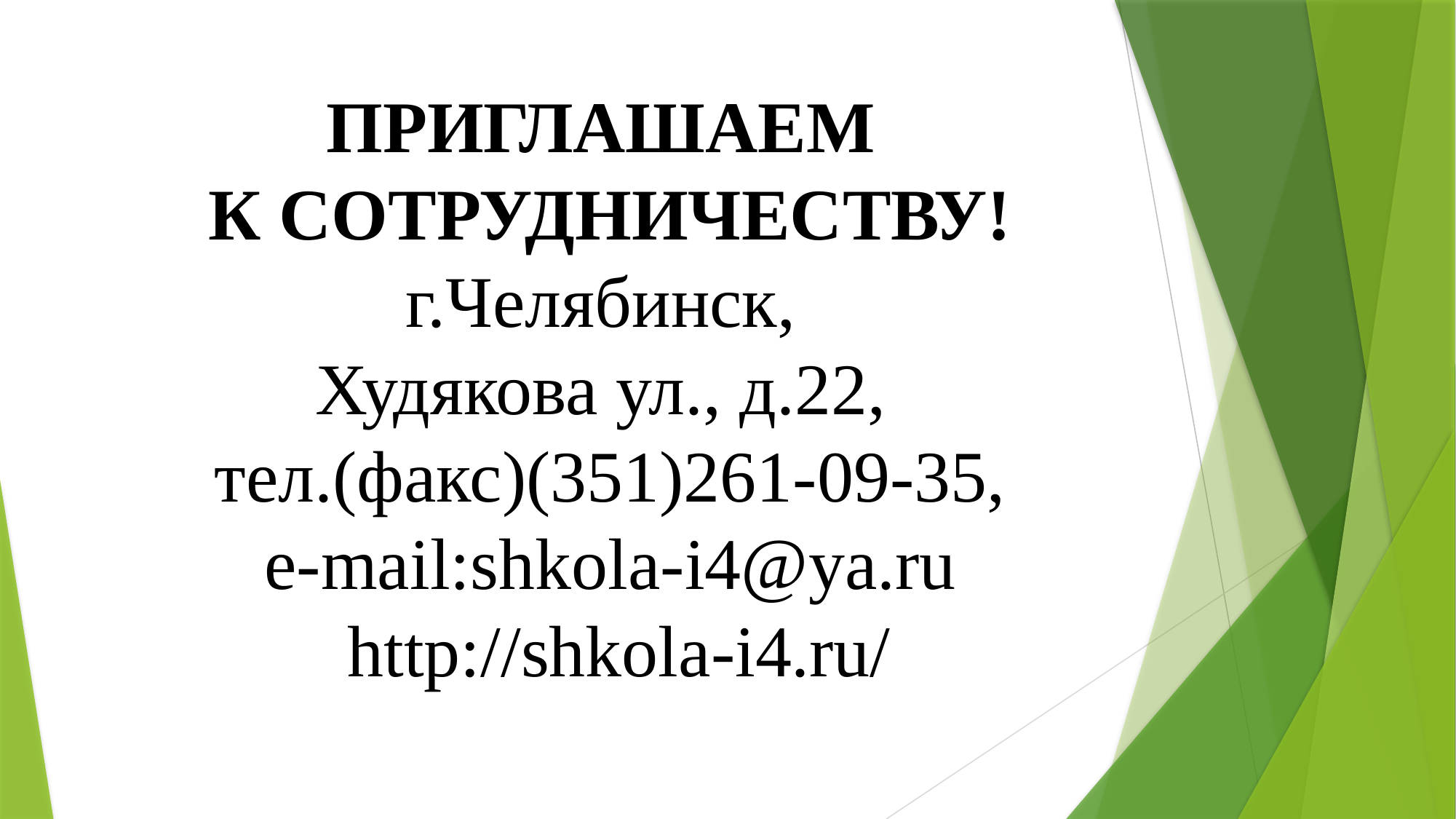

ПРИГЛАШАЕМ
К СОТРУДНИЧЕСТВУ!
г.Челябинск,
Худякова ул., д.22,
тел.(факс)(351)261-09-35,
e-mail:shkola-i4@ya.ru
 http://shkola-i4.ru/